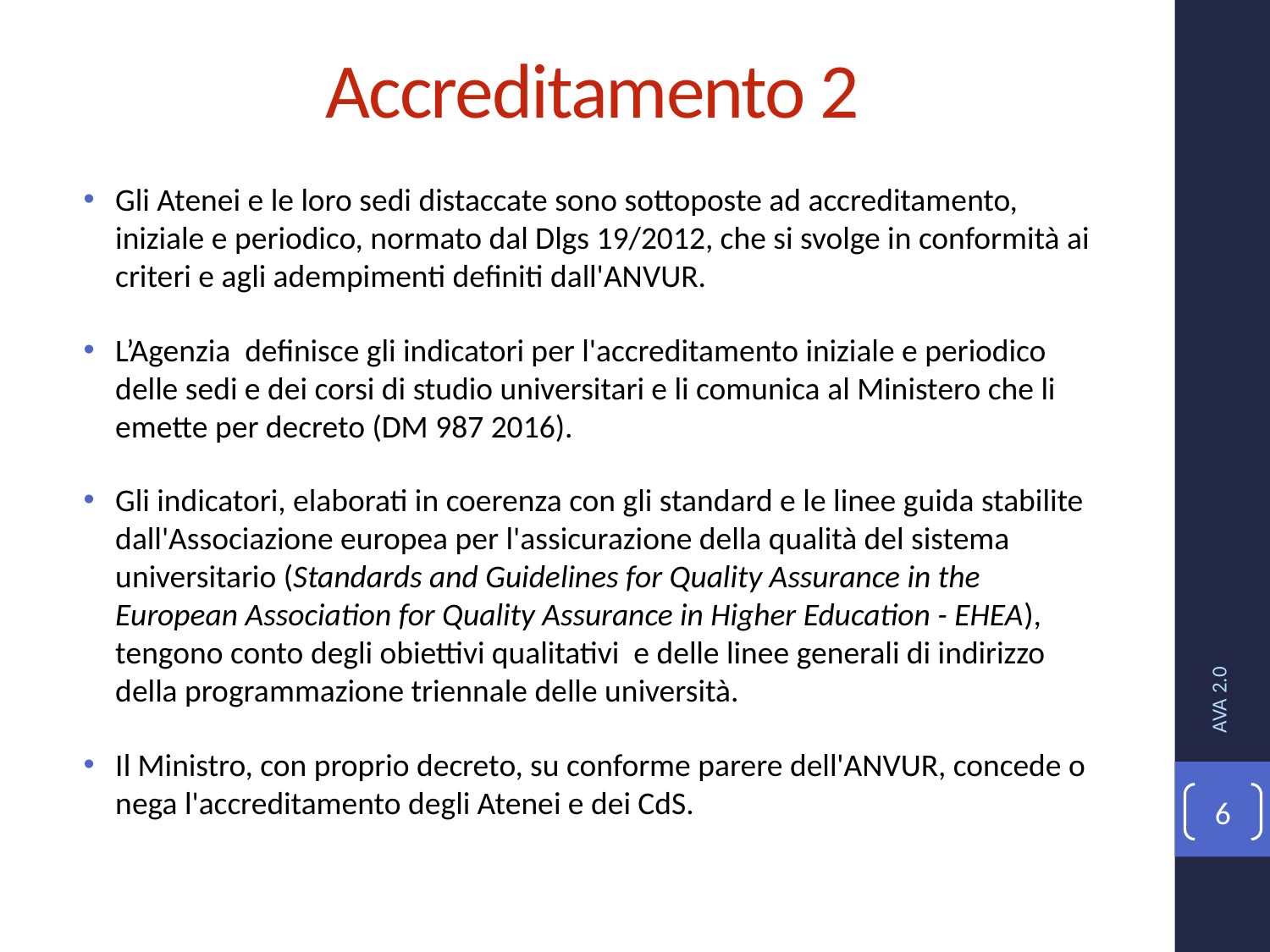

# Accreditamento 2
Gli Atenei e le loro sedi distaccate sono sottoposte ad accreditamento, iniziale e periodico, normato dal Dlgs 19/2012, che si svolge in conformità ai criteri e agli adempimenti definiti dall'ANVUR.

L’Agenzia  definisce gli indicatori per l'accreditamento iniziale e periodico delle sedi e dei corsi di studio universitari e li comunica al Ministero che li emette per decreto (DM 987 2016).

Gli indicatori, elaborati in coerenza con gli standard e le linee guida stabilite dall'Associazione europea per l'assicurazione della qualità del sistema universitario (Standards and Guidelines for Quality Assurance in the European Association for Quality Assurance in Higher Education - EHEA), tengono conto degli obiettivi qualitativi  e delle linee generali di indirizzo della programmazione triennale delle università.

Il Ministro, con proprio decreto, su conforme parere dell'ANVUR, concede o nega l'accreditamento degli Atenei e dei CdS.
AVA 2.0
6